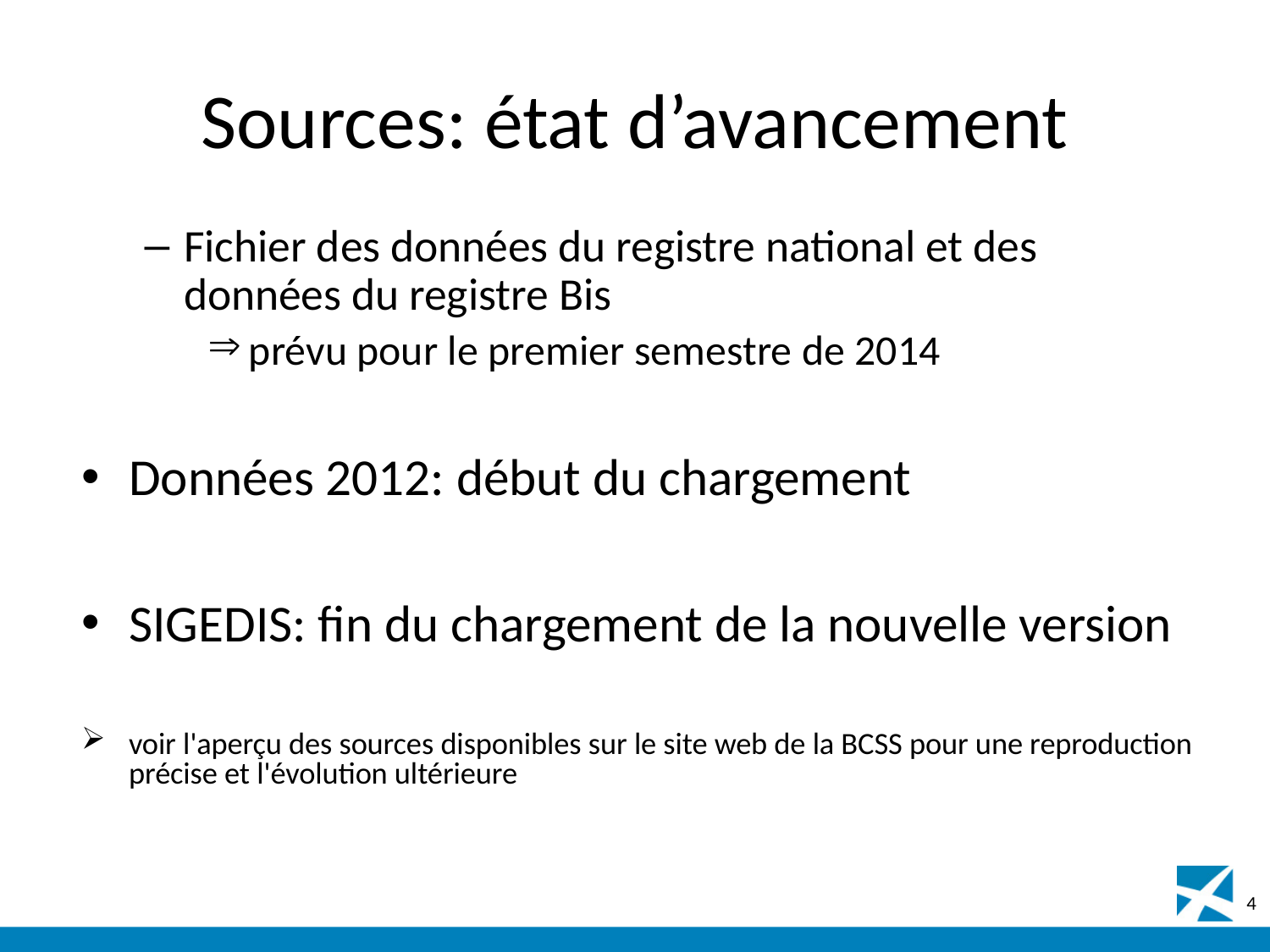

# Sources: état d’avancement
Fichier des données du registre national et des données du registre Bis
 prévu pour le premier semestre de 2014

Données 2012: début du chargement

SIGEDIS: fin du chargement de la nouvelle version

voir l'aperçu des sources disponibles sur le site web de la BCSS pour une reproduction précise et l'évolution ultérieure